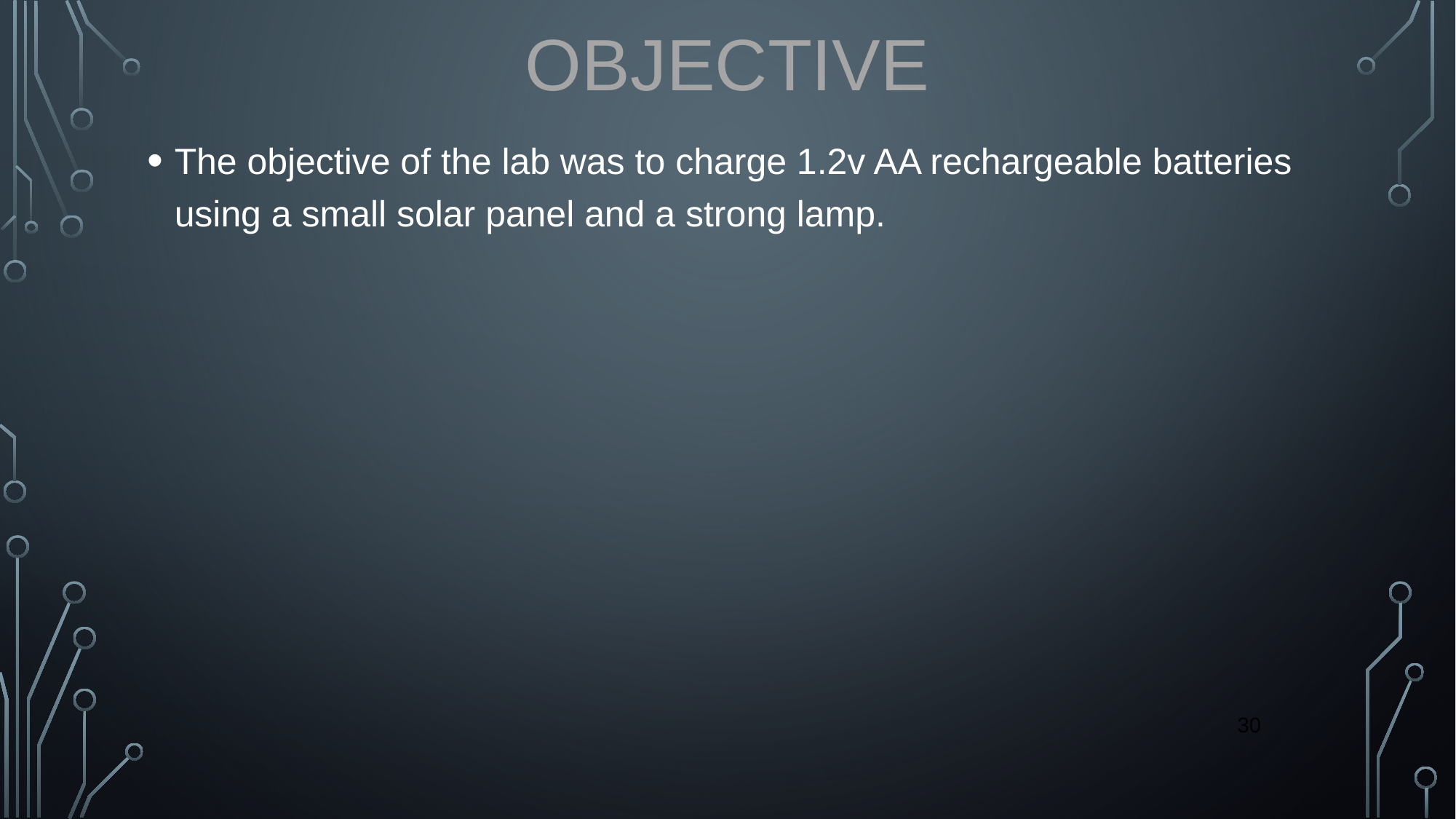

# OBJECTIVE
The objective of the lab was to charge 1.2v AA rechargeable batteries using a small solar panel and a strong lamp.
30